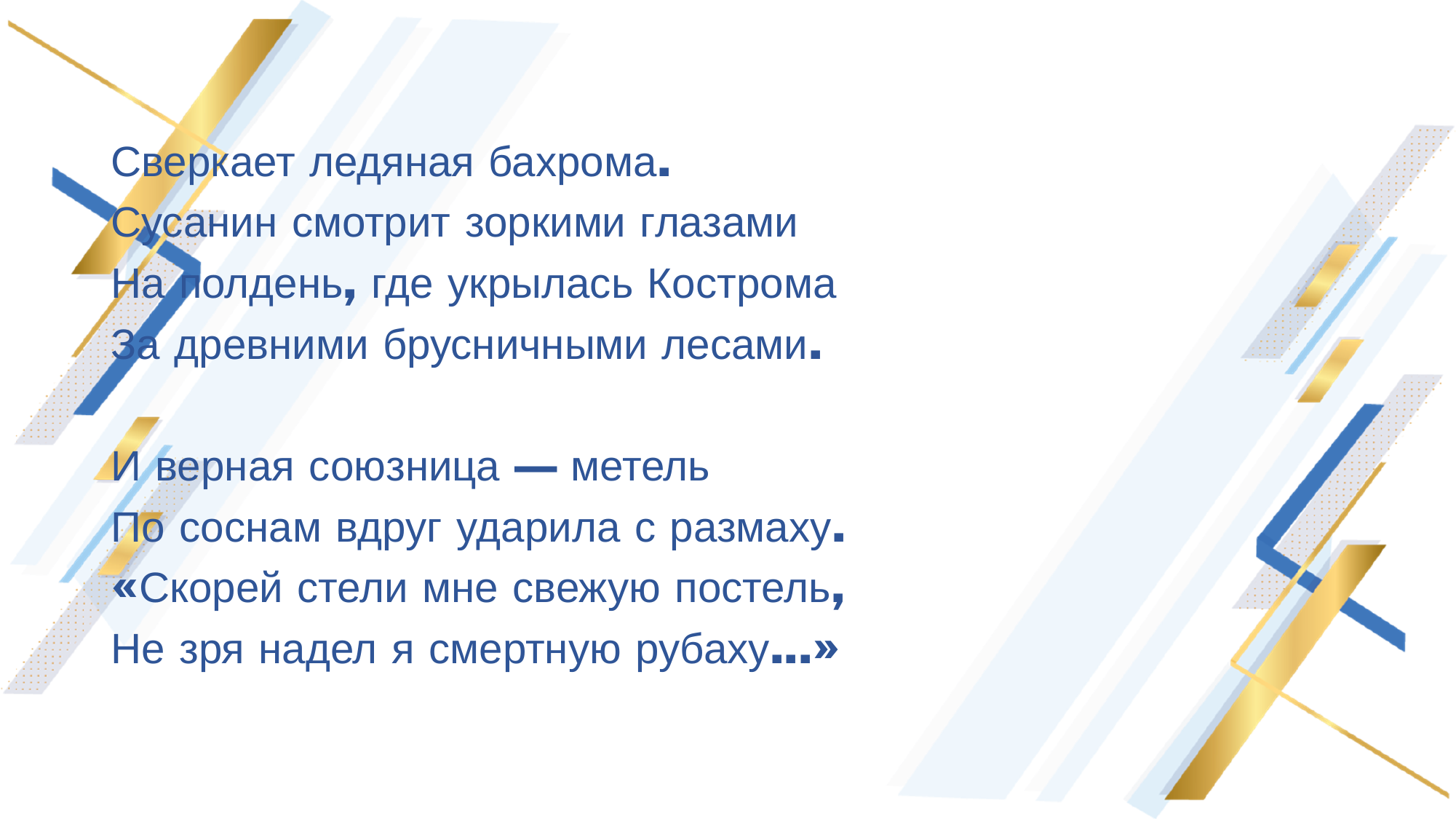

#
Сверкает ледяная бахрома.
Сусанин смотрит зоркими глазами
На полдень, где укрылась Кострома
За древними брусничными лесами.

И верная союзница — метель
По соснам вдруг ударила с размаху.
«Скорей стели мне свежую постель,
Не зря надел я смертную рубаху...»